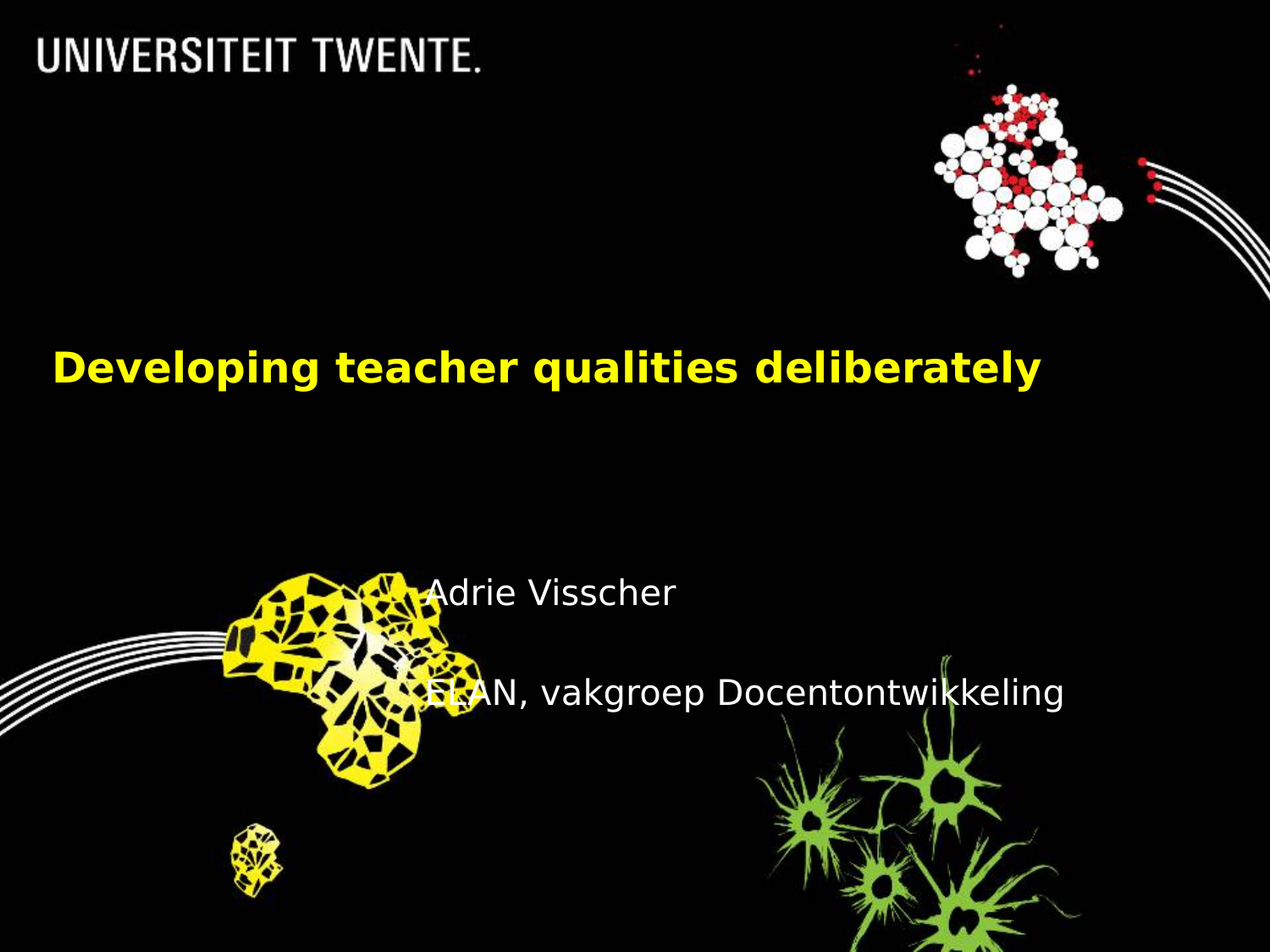

# Developing teacher qualities deliberately

								Adrie Visscher
								ELAN, vakgroep Docentontwikkeling